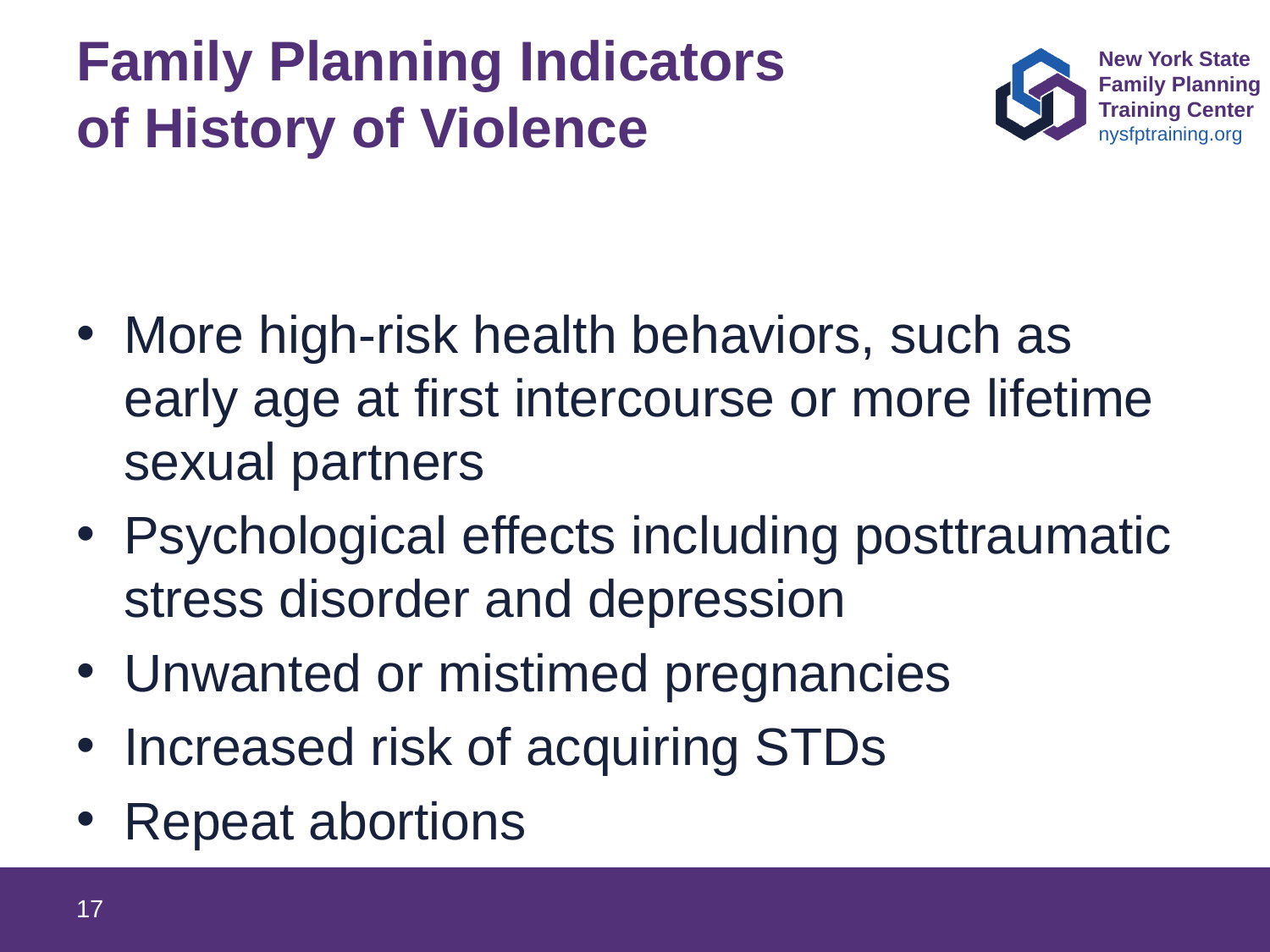

# Family Planning Indicators of History of Violence
More high-risk health behaviors, such as early age at first intercourse or more lifetime sexual partners
Psychological effects including posttraumatic stress disorder and depression
Unwanted or mistimed pregnancies
Increased risk of acquiring STDs
Repeat abortions
17